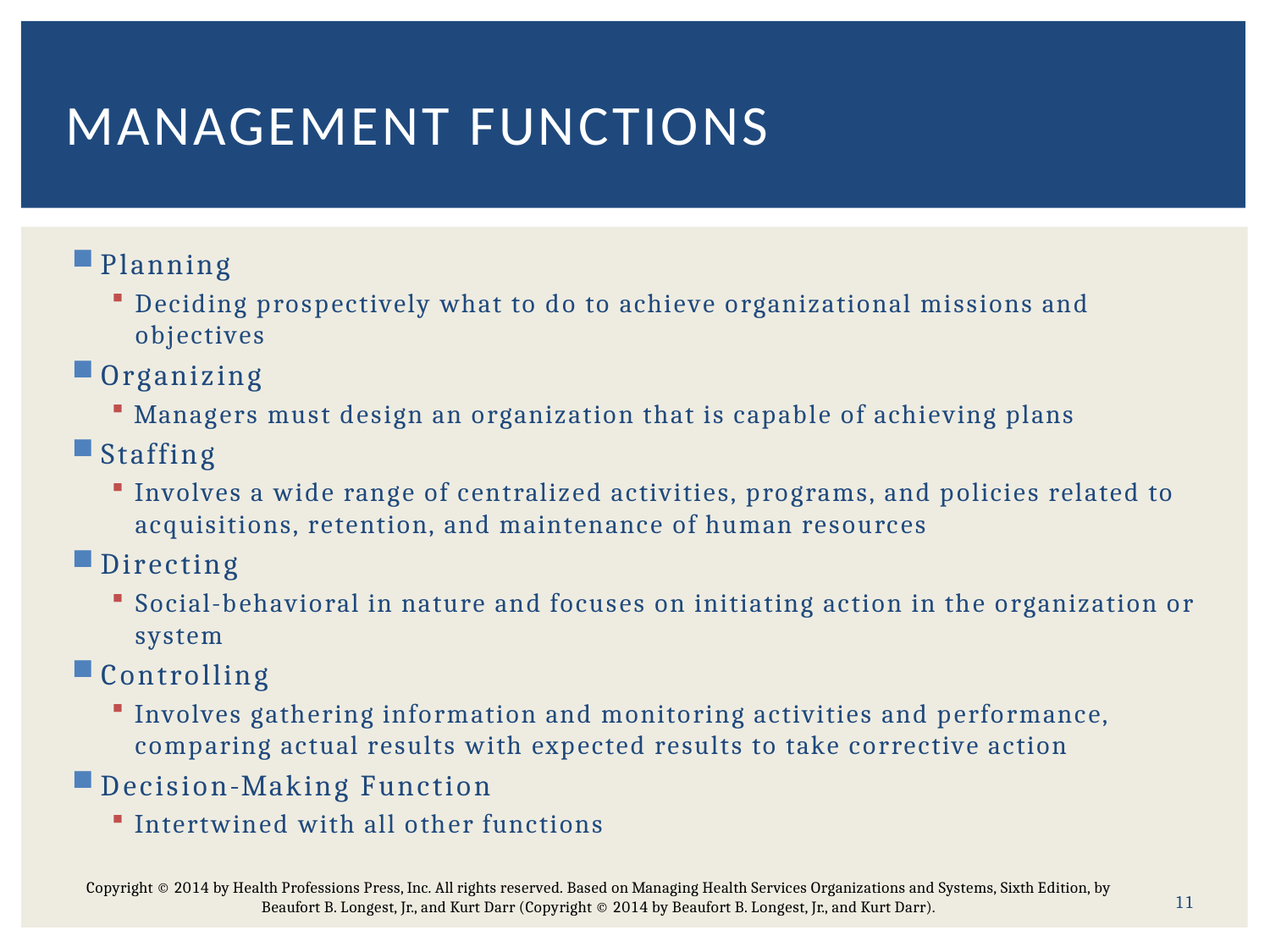

# Management Functions
Planning
Deciding prospectively what to do to achieve organizational missions and objectives
Organizing
Managers must design an organization that is capable of achieving plans
Staffing
Involves a wide range of centralized activities, programs, and policies related to acquisitions, retention, and maintenance of human resources
Directing
Social-behavioral in nature and focuses on initiating action in the organization or system
Controlling
Involves gathering information and monitoring activities and performance, comparing actual results with expected results to take corrective action
Decision-Making Function
Intertwined with all other functions
11